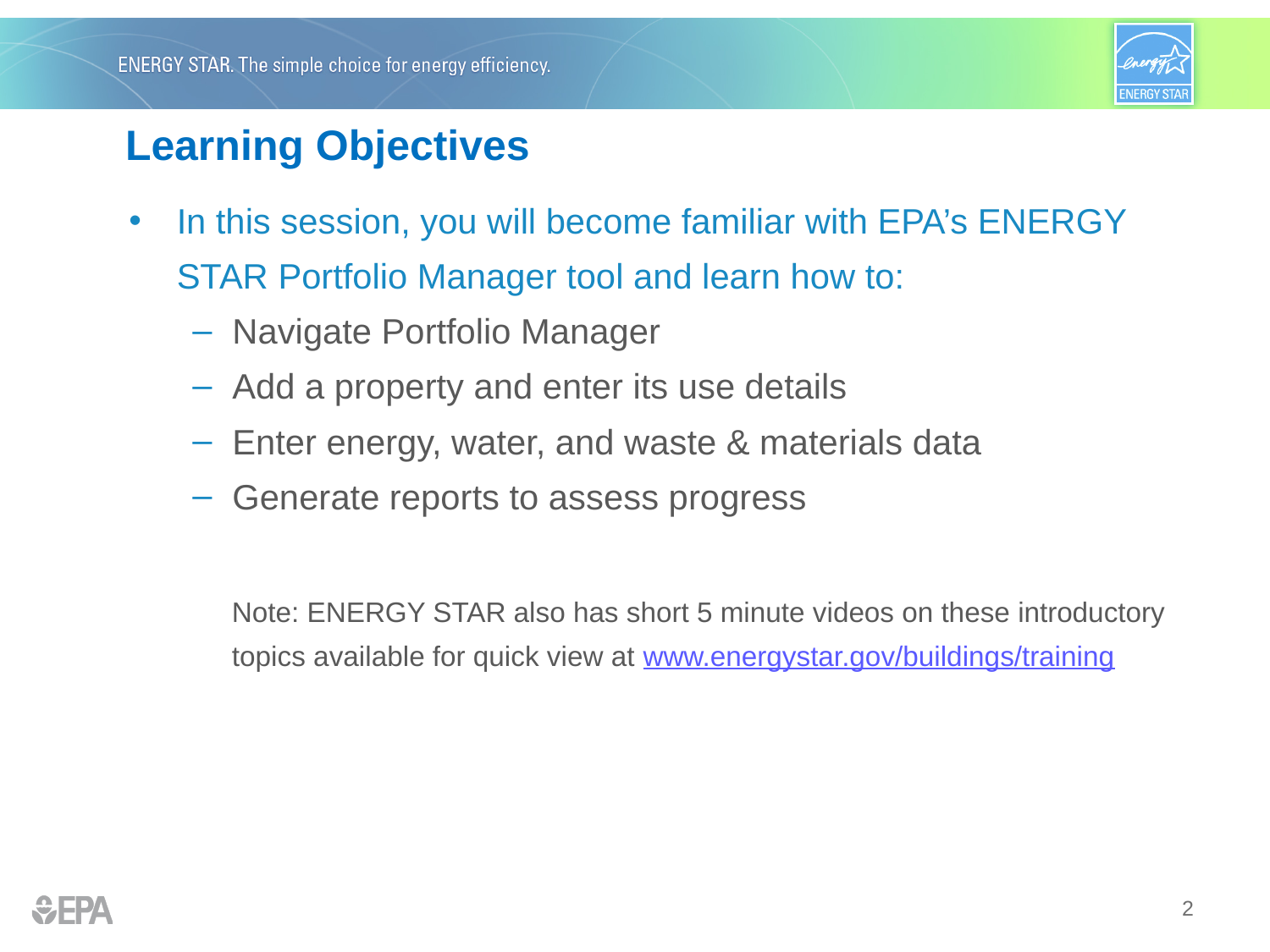

# Learning Objectives
In this session, you will become familiar with EPA’s ENERGY STAR Portfolio Manager tool and learn how to:
Navigate Portfolio Manager
Add a property and enter its use details
Enter energy, water, and waste & materials data
Generate reports to assess progress

Note: ENERGY STAR also has short 5 minute videos on these introductory topics available for quick view at www.energystar.gov/buildings/training
2